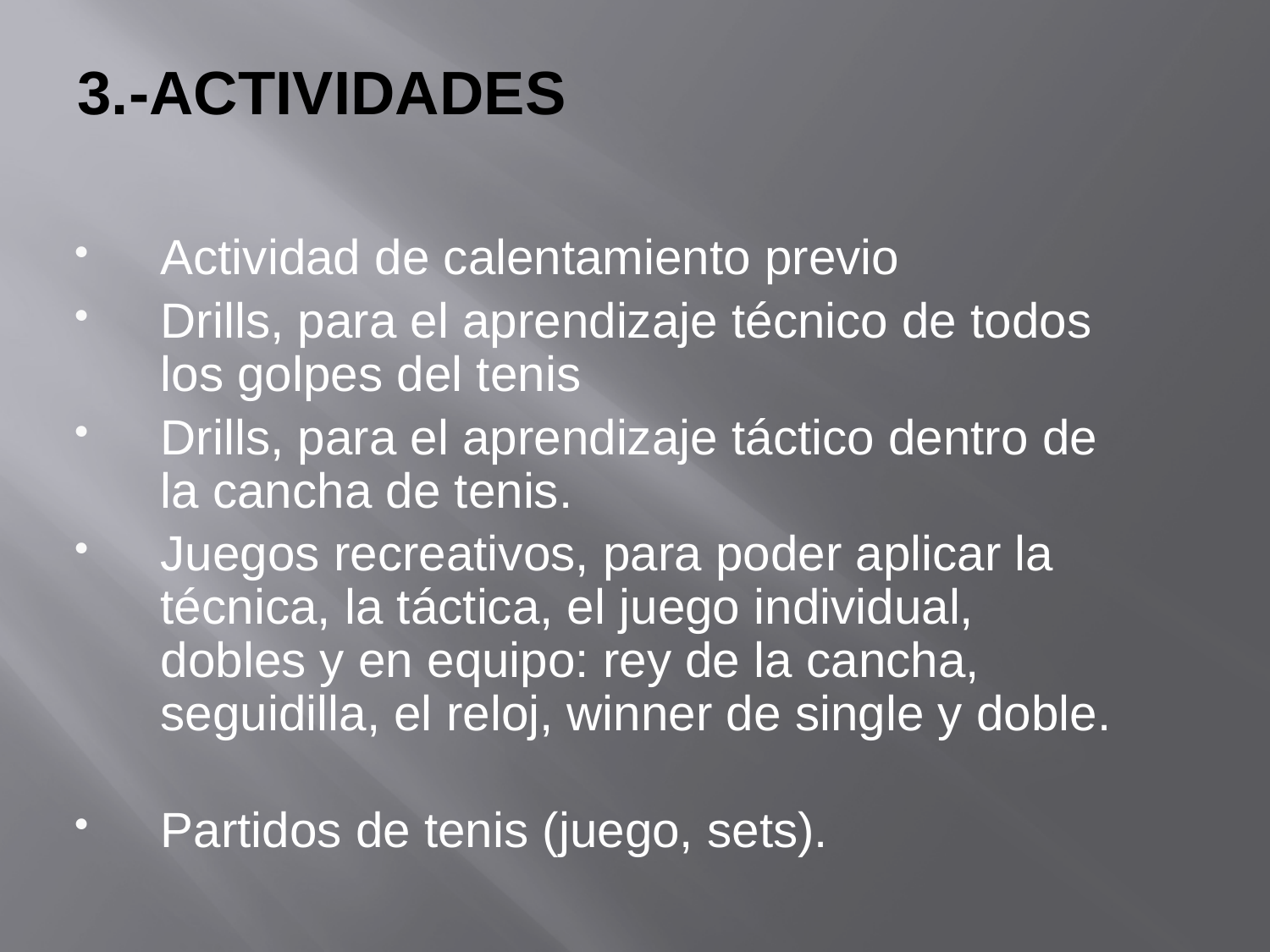

# 3.-ACTIVIDADES
Actividad de calentamiento previo
Drills, para el aprendizaje técnico de todos los golpes del tenis
Drills, para el aprendizaje táctico dentro de la cancha de tenis.
Juegos recreativos, para poder aplicar la técnica, la táctica, el juego individual, dobles y en equipo: rey de la cancha, seguidilla, el reloj, winner de single y doble.
Partidos de tenis (juego, sets).